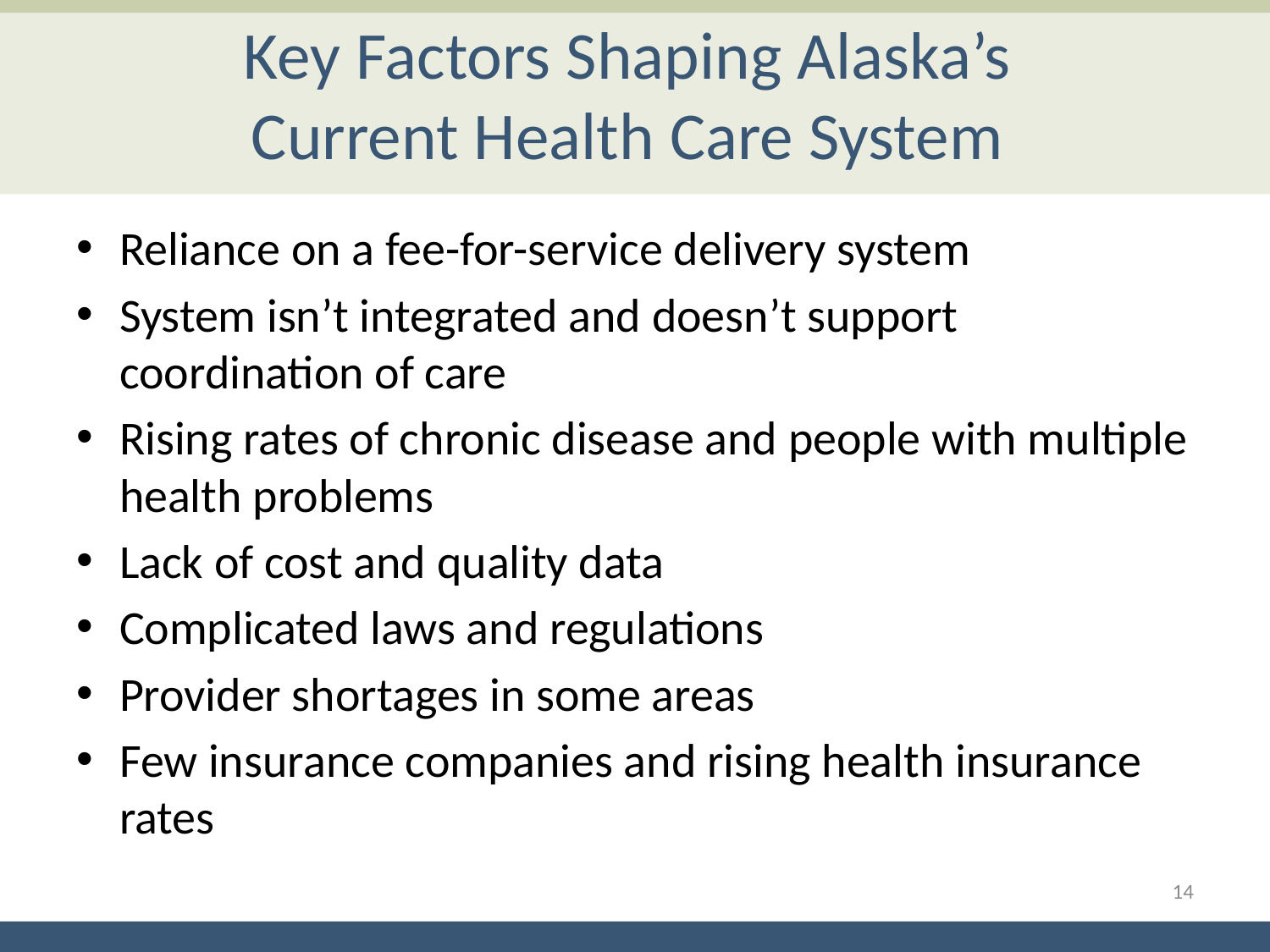

# Key Factors Shaping Alaska’s Current Health Care System
Reliance on a fee-for-service delivery system
System isn’t integrated and doesn’t support coordination of care
Rising rates of chronic disease and people with multiple health problems
Lack of cost and quality data
Complicated laws and regulations
Provider shortages in some areas
Few insurance companies and rising health insurance rates
14